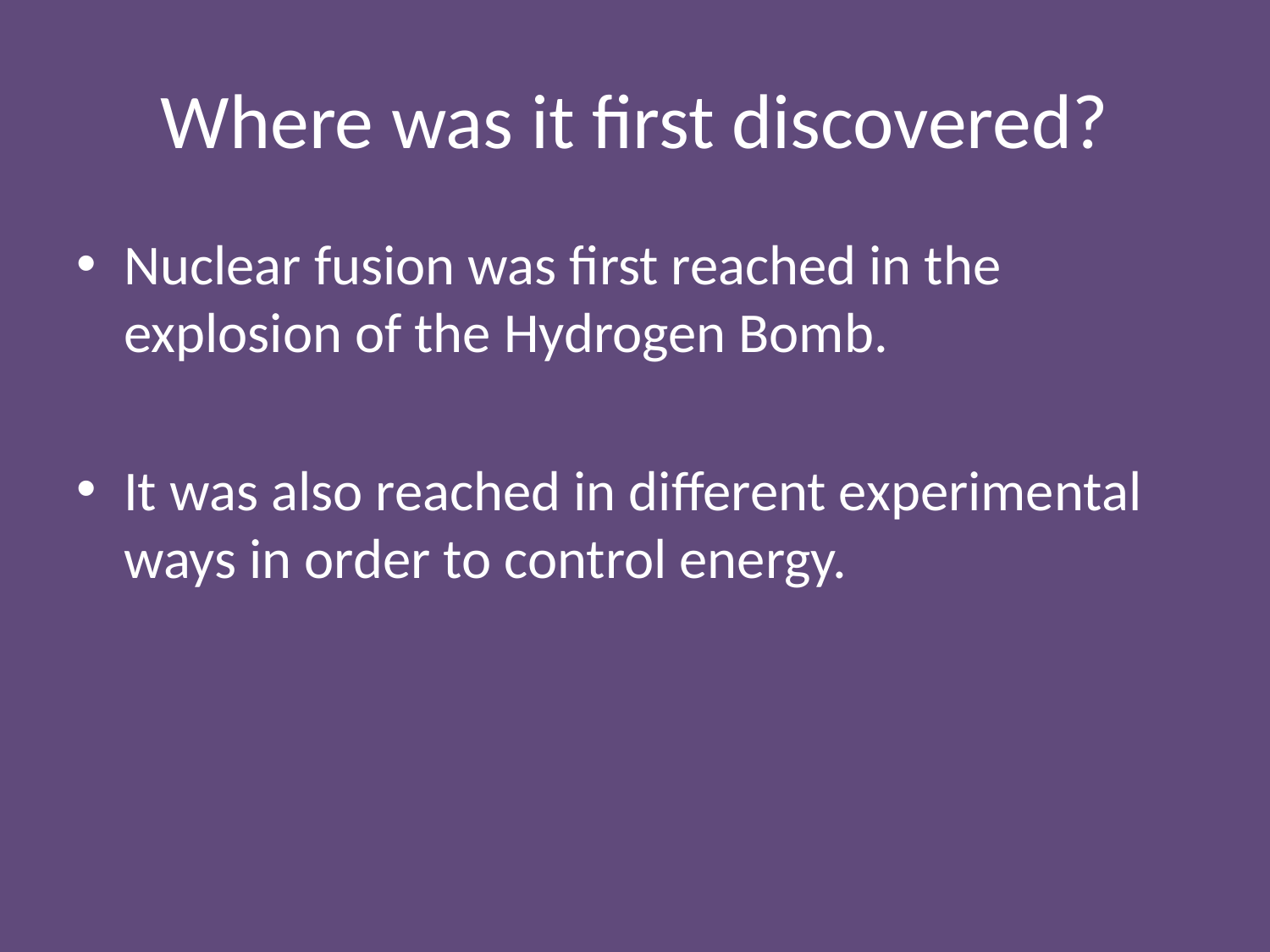

# Where was it first discovered?
Nuclear fusion was first reached in the explosion of the Hydrogen Bomb.

It was also reached in different experimental ways in order to control energy.